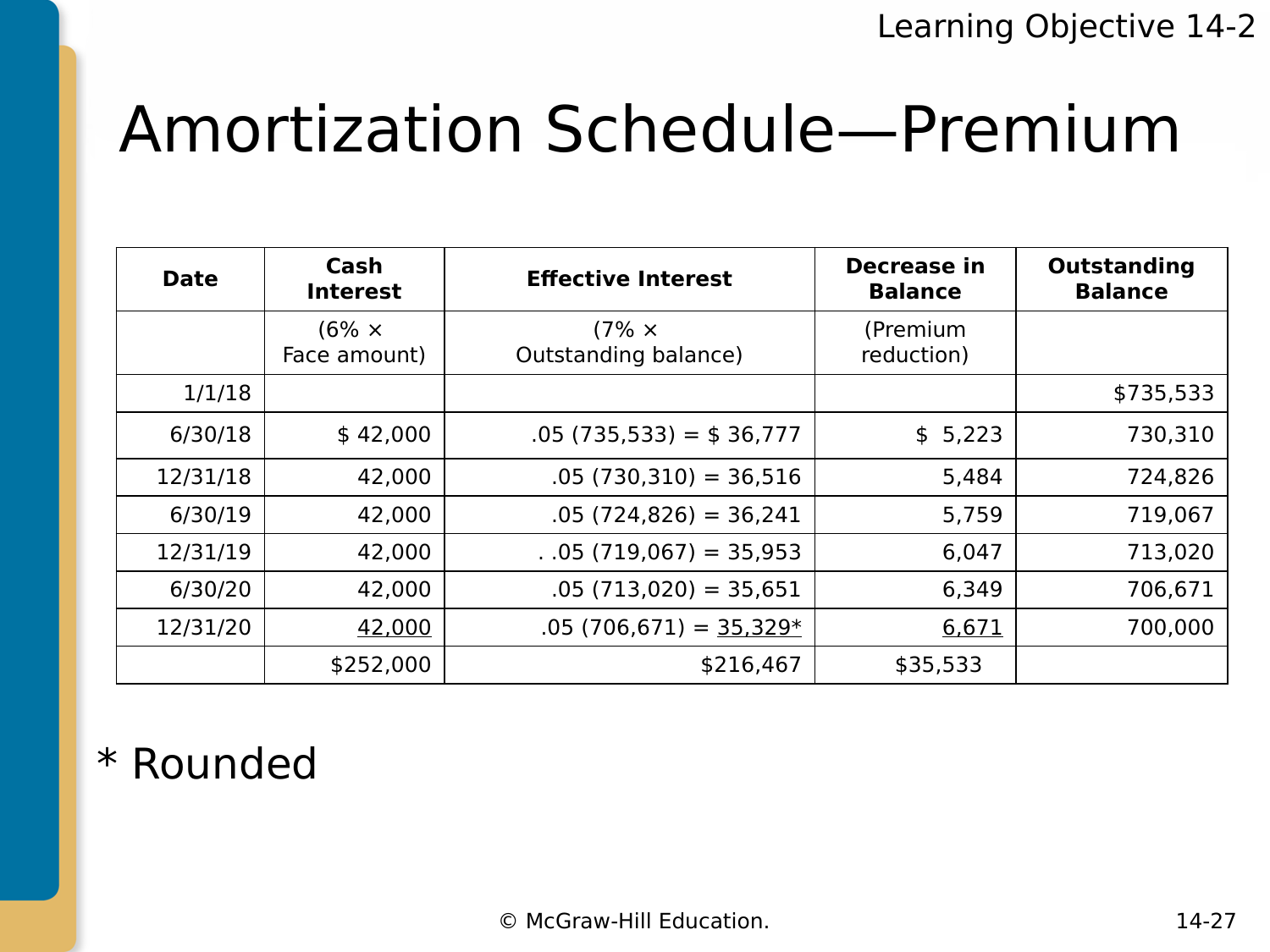

Learning Objective 14-2
# Amortization Schedule—Premium
| Date | Cash Interest | Effective Interest | Decrease in Balance | Outstanding Balance |
| --- | --- | --- | --- | --- |
|  | (6% × Face amount) | (7% × Outstanding balance) | (Premium reduction) |  |
| 1/1/18 |  |  |  | $735,533 |
| 6/30/18 | $ 42,000 | .05 (735,533) = $ 36,777 | $ 5,223 | 730,310 |
| 12/31/18 | 42,000 | .05 (730,310) = 36,516 | 5,484 | 724,826 |
| 6/30/19 | 42,000 | .05 (724,826) = 36,241 | 5,759 | 719,067 |
| 12/31/19 | 42,000 | . .05 (719,067) = 35,953 | 6,047 | 713,020 |
| 6/30/20 | 42,000 | .05 (713,020) = 35,651 | 6,349 | 706,671 |
| 12/31/20 | 42,000 | .05 (706,671) = 35,329\* | 6,671 | 700,000 |
|  | $252,000 | $216,467 | $35,533 |  |
* Rounded